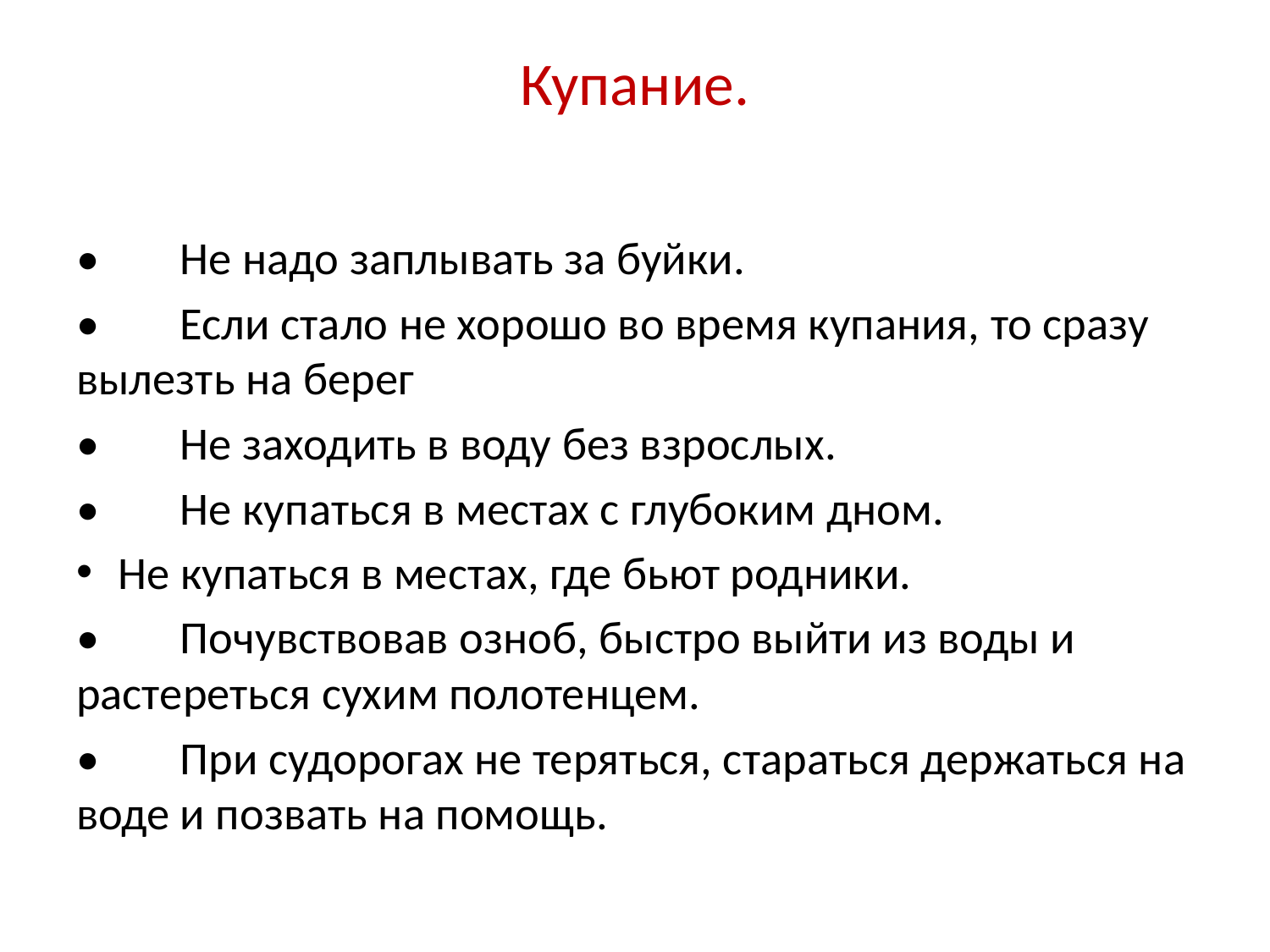

# Купание.
•	Не надо заплывать за буйки.
•	Если стало не хорошо во время купания, то сразу вылезть на берег
•	Не заходить в воду без взрослых.
•	Не купаться в местах с глубоким дном.
	Не купаться в местах, где бьют родники.
•	Почувствовав озноб, быстро выйти из воды и растереться сухим полотенцем.
•	При судорогах не теряться, стараться держаться на воде и позвать на помощь.